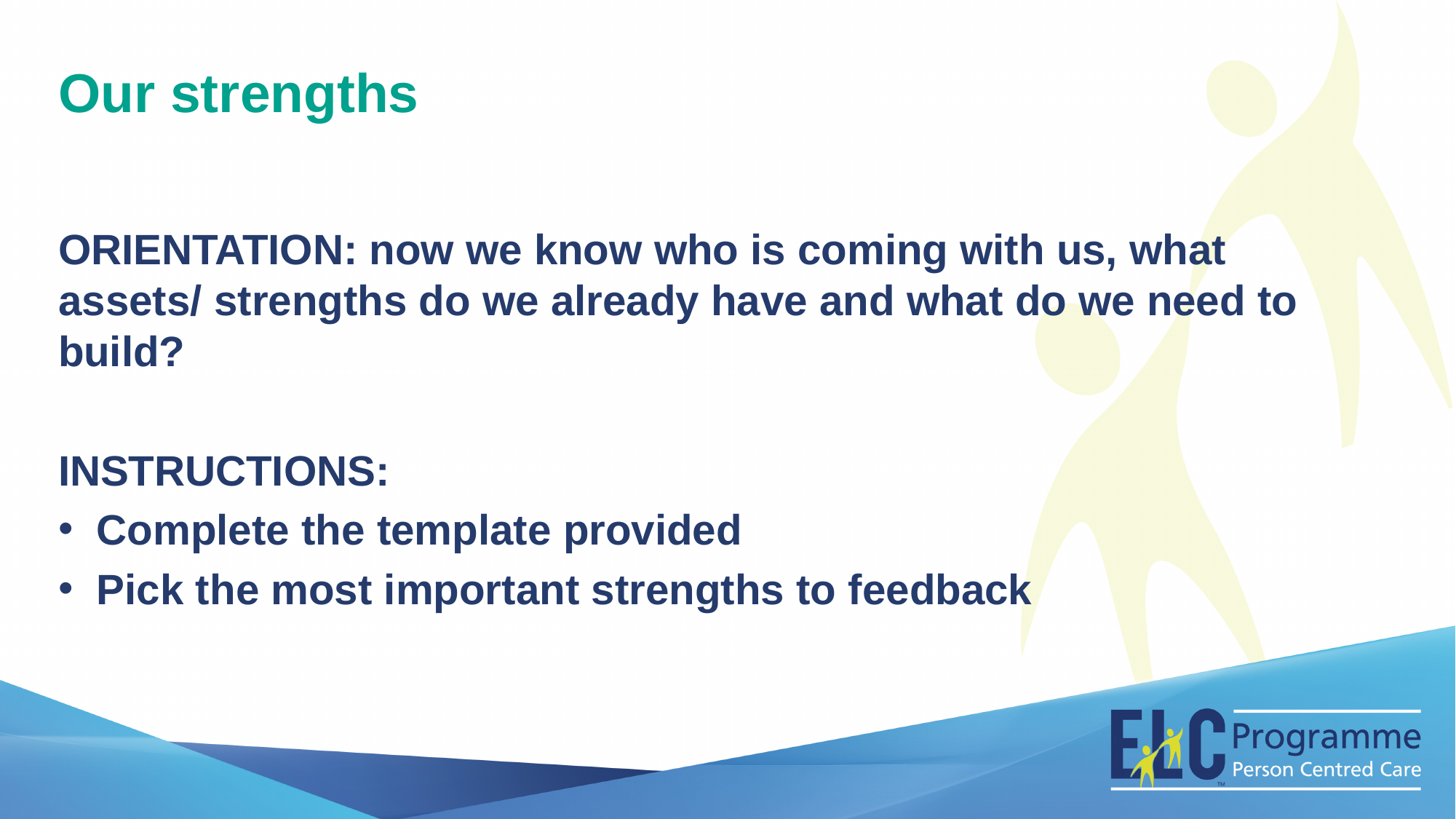

Our strengths

ORIENTATION: now we know who is coming with us, what assets/ strengths do we already have and what do we need to build?

INSTRUCTIONS:
  Complete the template provided
  Pick the most important strengths to feedback